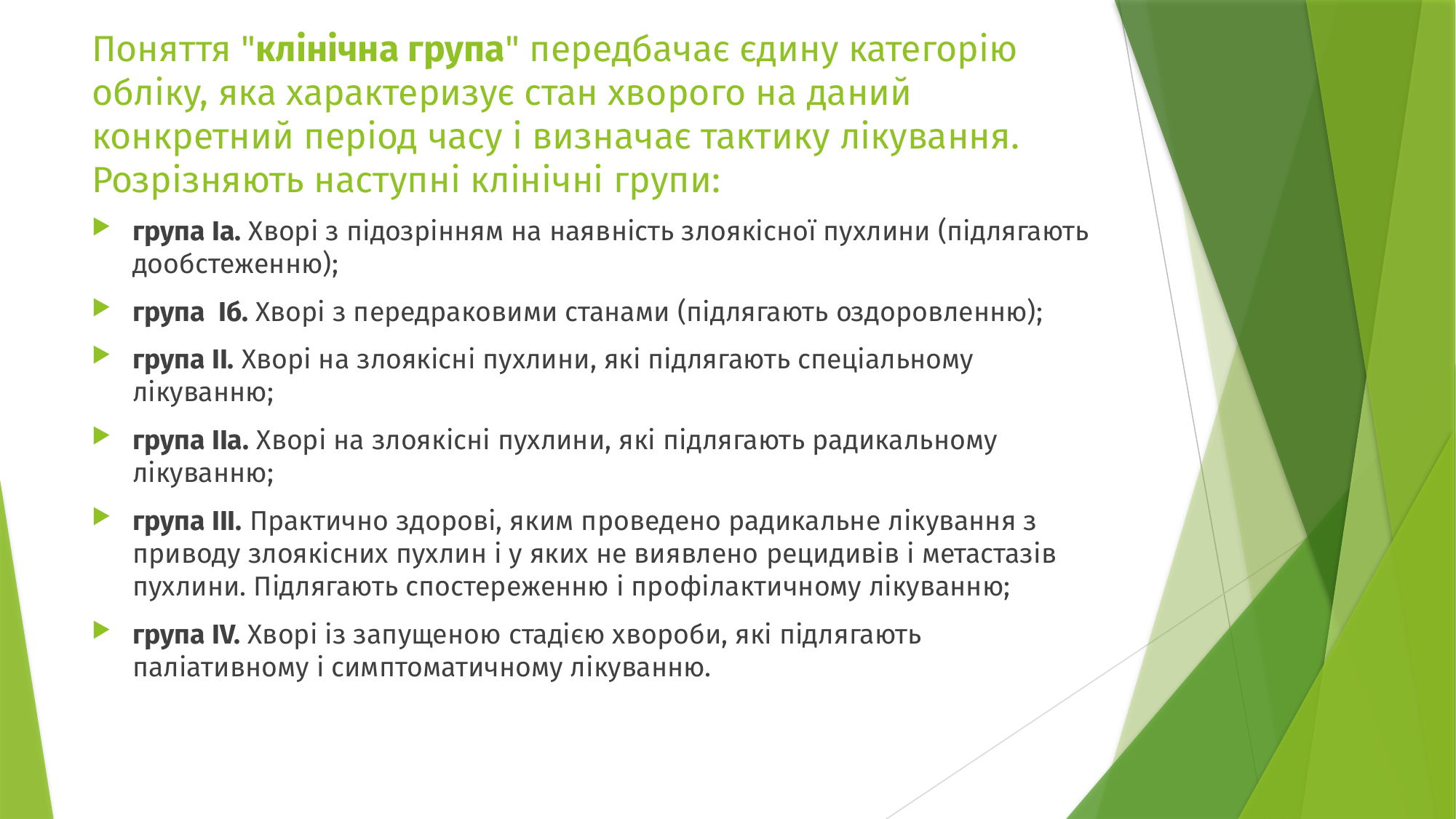

# Поняття "клінічна група" передбачає єдину категорію обліку, яка характеризує стан хворого на даний конкретний період часу і визначає тактику лікування. Розрізняють наступні клінічні групи:
група Іа. Хворі з підозрінням на наявність злоякісної пухлини (підлягають дообстеженню);
група  Іб. Хворі з передраковими станами (підлягають оздоровленню);
група ІІ. Хворі на злоякісні пухлини, які підлягають спеціальному лікуванню;
група ІІа. Хворі на злоякісні пухлини, які підлягають радикальному лікуванню;
група ІІІ. Практично здорові, яким проведено радикальне лікування з приводу злоякісних пухлин і у яких не виявлено рецидивів і метастазів пухлини. Підлягають спостереженню і профілактичному лікуванню;
група ІV. Хворі із запущеною стадією хвороби, які підлягають паліативному і симптоматичному лікуванню.